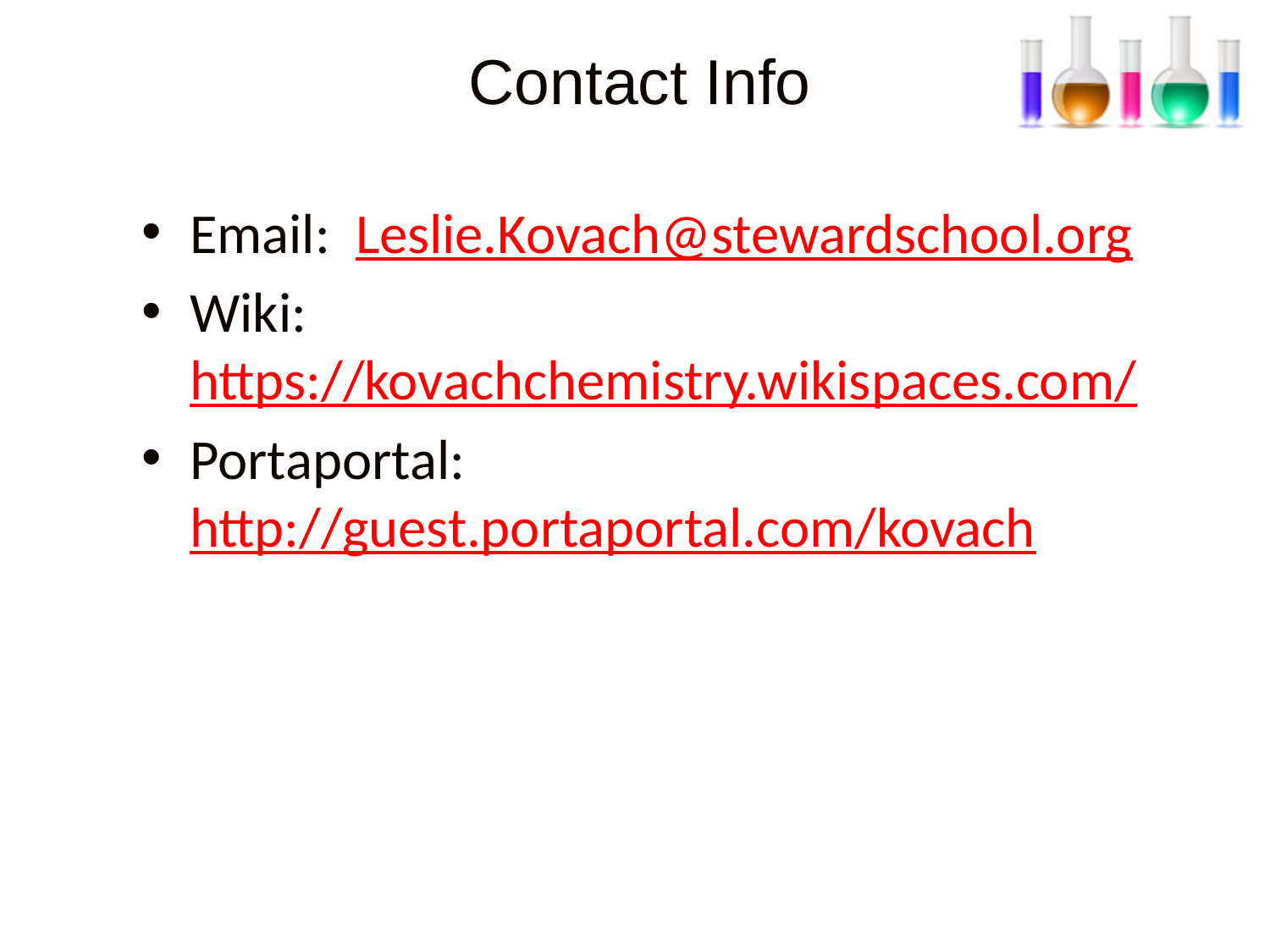

# Contact Info
Email:  Leslie.Kovach@stewardschool.org
Wiki:  https://kovachchemistry.wikispaces.com/
Portaportal:  http://guest.portaportal.com/kovach